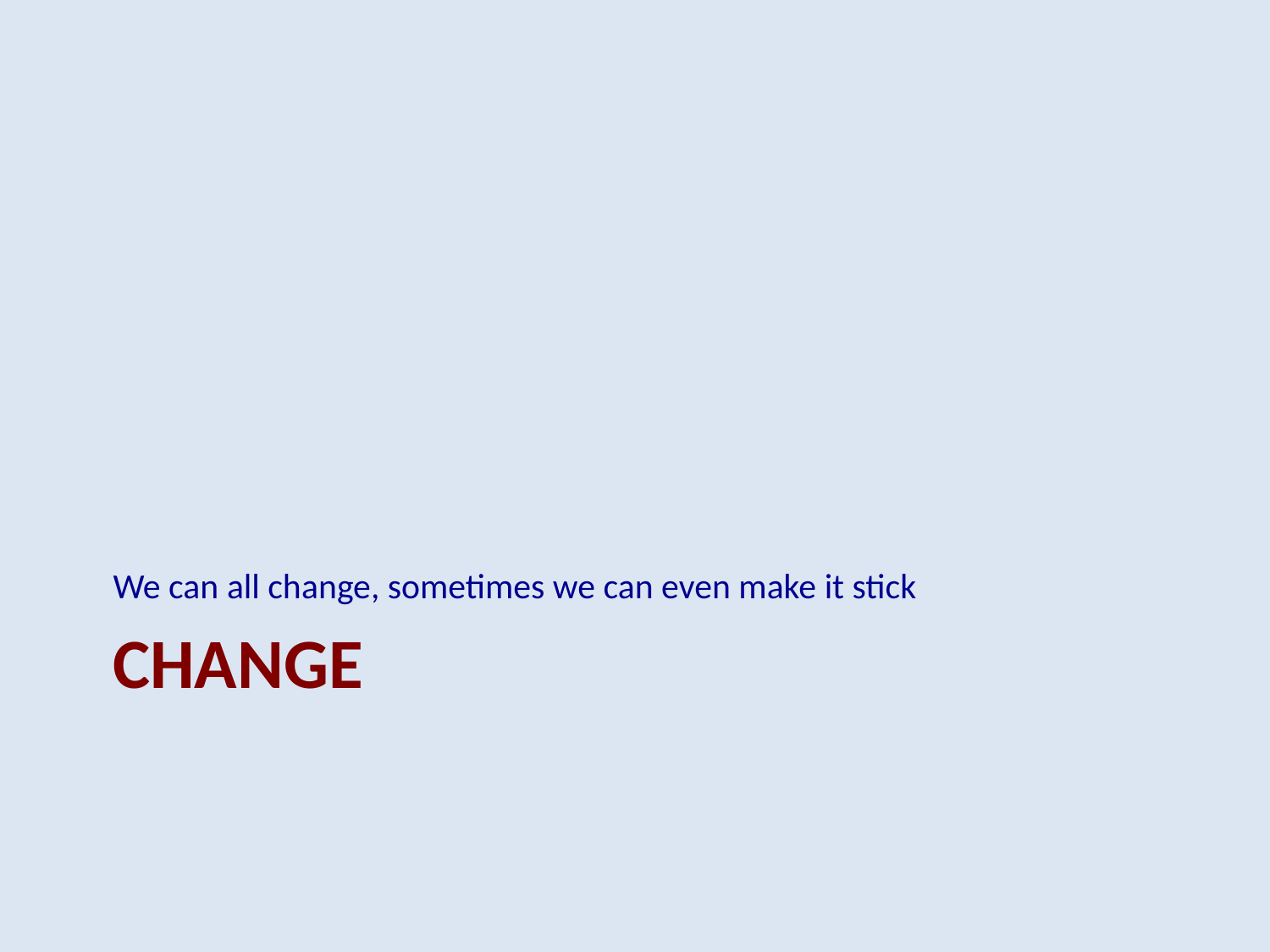

We can all change, sometimes we can even make it stick
# change